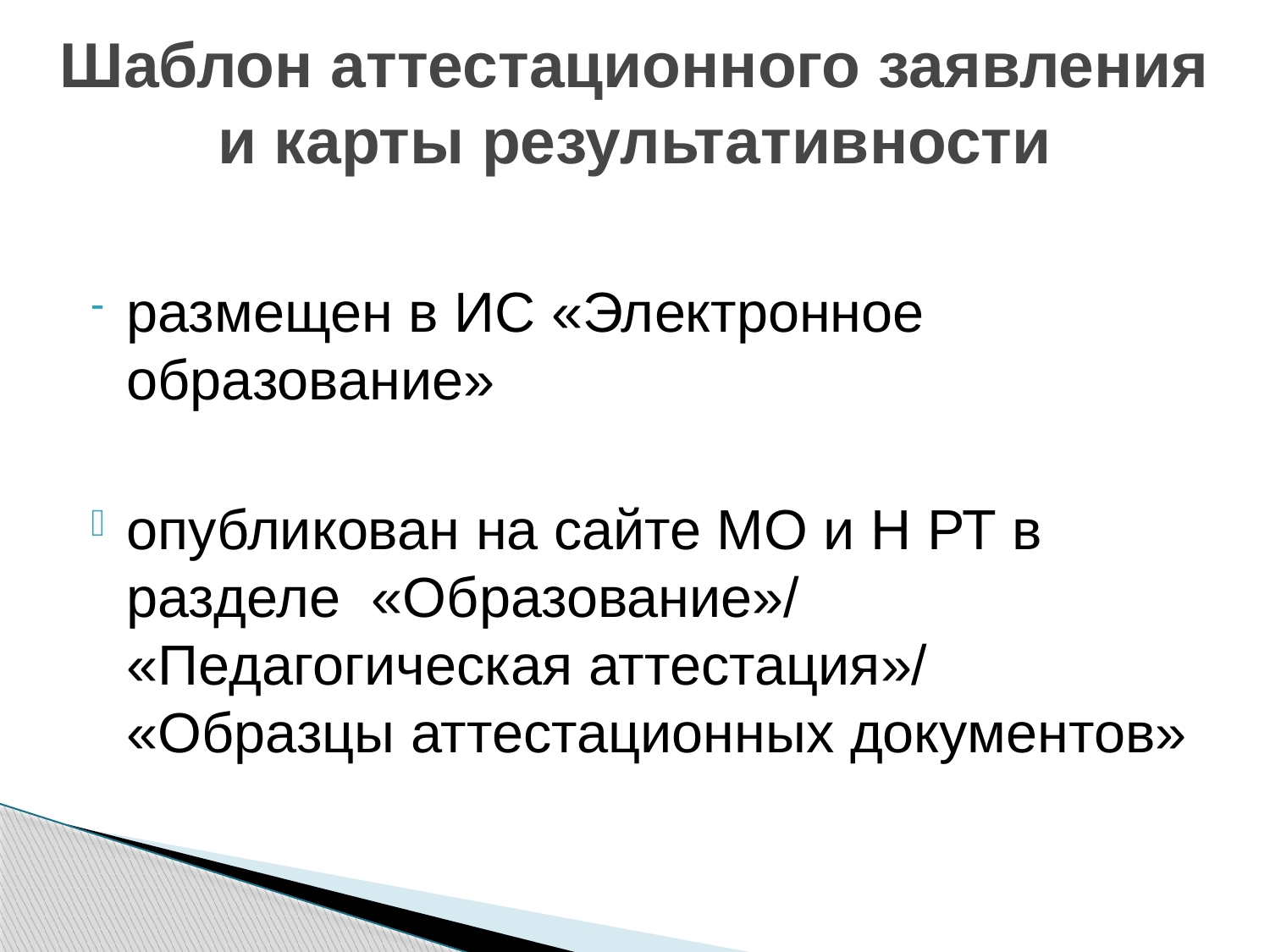

# Шаблон аттестационного заявления и карты результативности

размещен в ИС «Электронное образование»

опубликован на сайте МО и Н РТ в разделе  «Образование»/ «Педагогическая аттестация»/ «Образцы аттестационных документов»